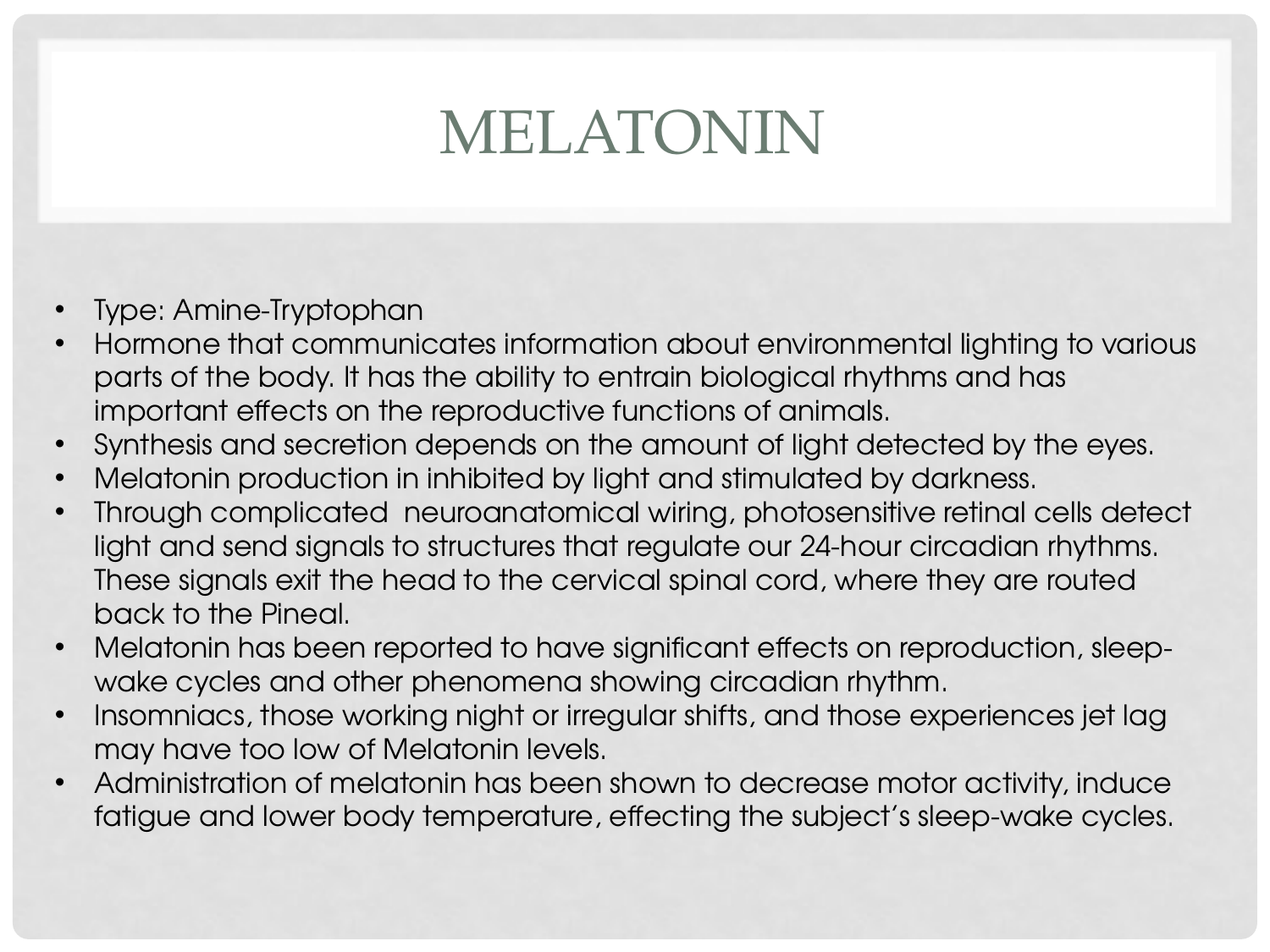

# Melatonin
Type: Amine-Tryptophan
Hormone that communicates information about environmental lighting to various parts of the body. It has the ability to entrain biological rhythms and has important effects on the reproductive functions of animals.
Synthesis and secretion depends on the amount of light detected by the eyes.
Melatonin production in inhibited by light and stimulated by darkness.
Through complicated  neuroanatomical wiring, photosensitive retinal cells detect light and send signals to structures that regulate our 24-hour circadian rhythms. These signals exit the head to the cervical spinal cord, where they are routed back to the Pineal.
Melatonin has been reported to have significant effects on reproduction, sleep-wake cycles and other phenomena showing circadian rhythm.
Insomniacs, those working night or irregular shifts, and those experiences jet lag may have too low of Melatonin levels.
Administration of melatonin has been shown to decrease motor activity, induce fatigue and lower body temperature, effecting the subject’s sleep-wake cycles.